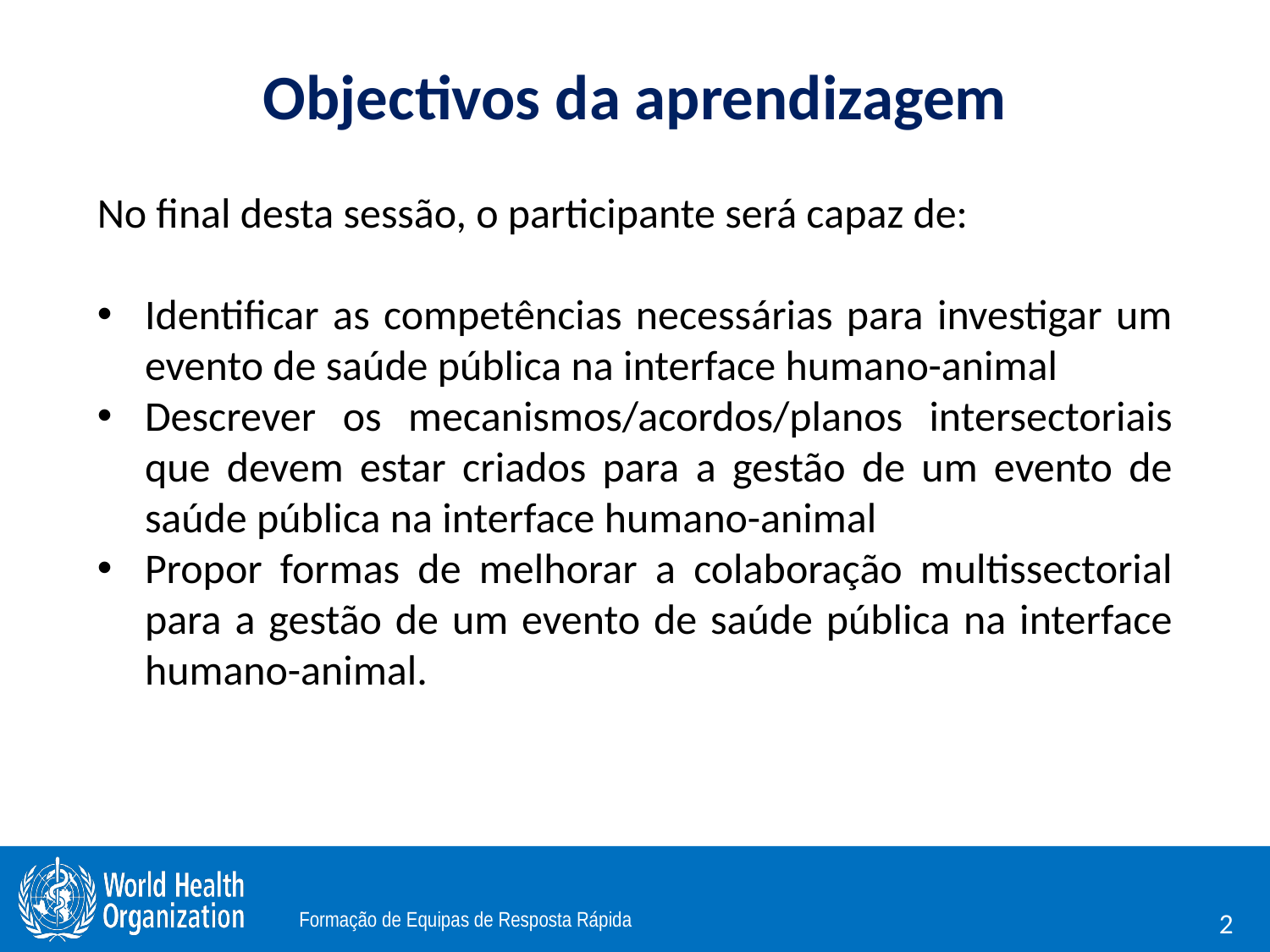

Objectivos da aprendizagem
No final desta sessão, o participante será capaz de:

Identificar as competências necessárias para investigar um evento de saúde pública na interface humano-animal
Descrever os mecanismos/acordos/planos intersectoriais que devem estar criados para a gestão de um evento de saúde pública na interface humano-animal
Propor formas de melhorar a colaboração multissectorial para a gestão de um evento de saúde pública na interface humano-animal.